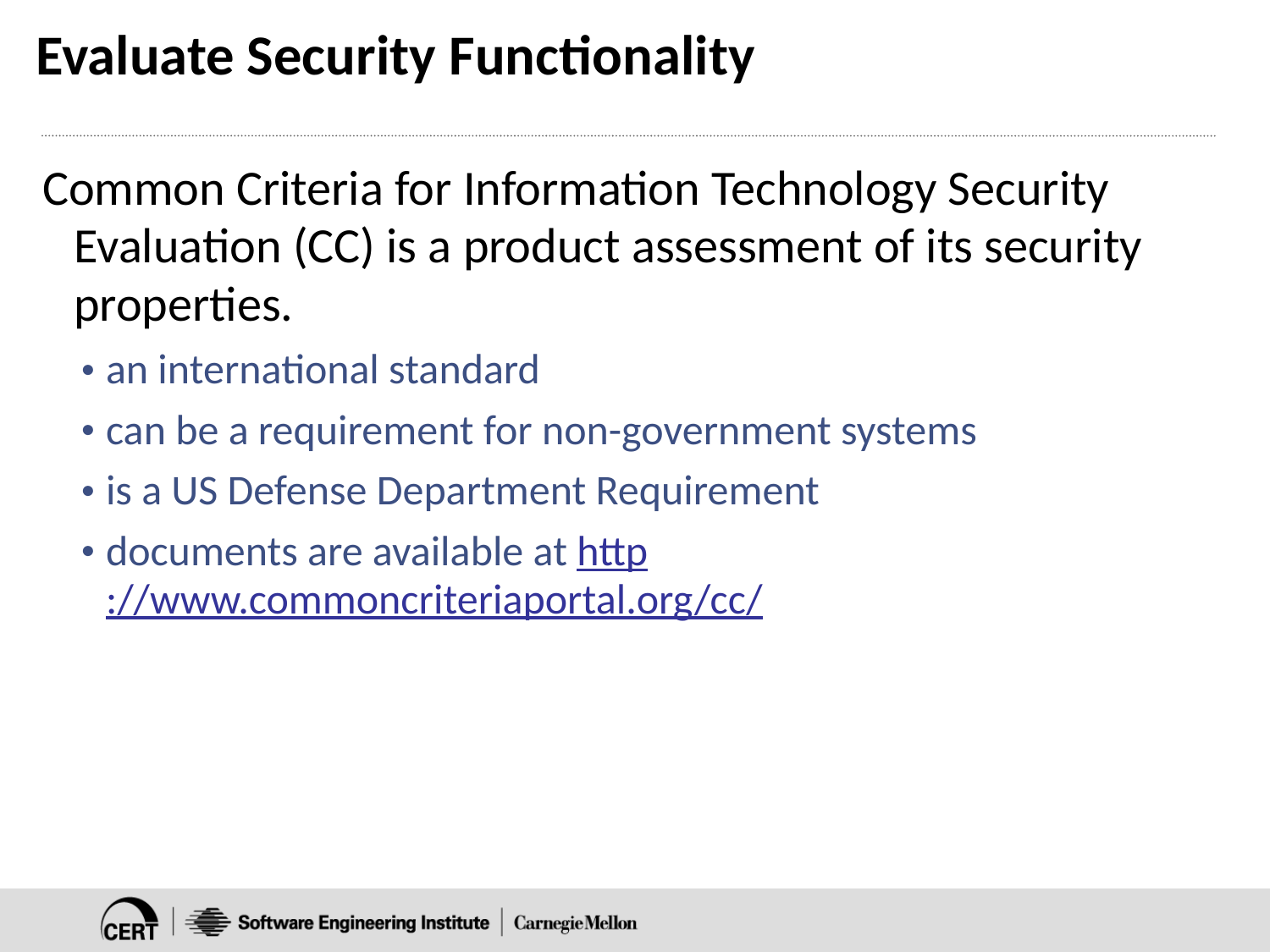

# Evaluate Security Functionality
Common Criteria for Information Technology Security Evaluation (CC) is a product assessment of its security properties.
an international standard
can be a requirement for non-government systems
is a US Defense Department Requirement
documents are available at http://www.commoncriteriaportal.org/cc/